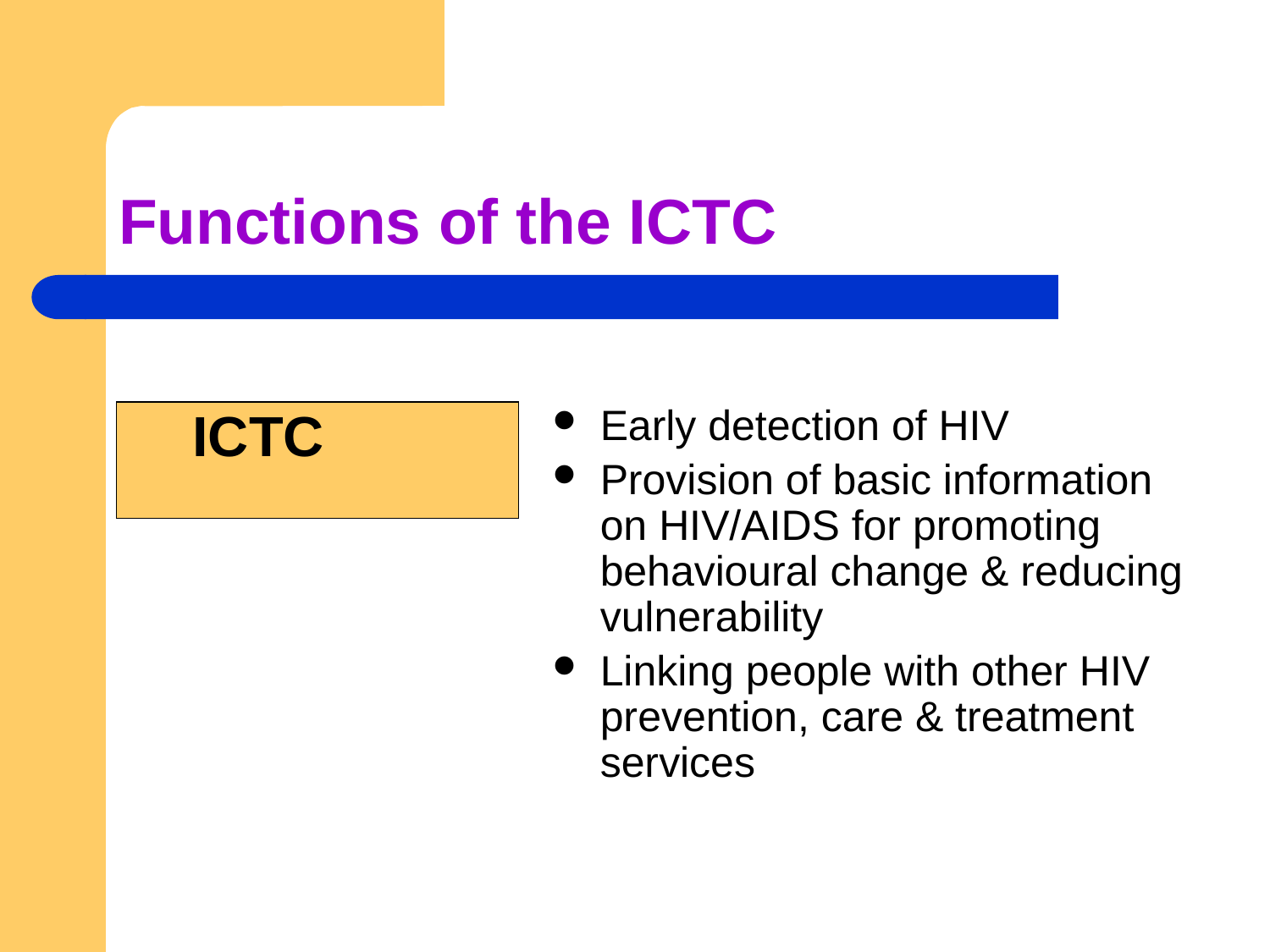

# Functions of the ICTC

Early detection of HIV
Provision of basic information on HIV/AIDS for promoting behavioural change & reducing vulnerability
Linking people with other HIV prevention, care & treatment services
ICTC